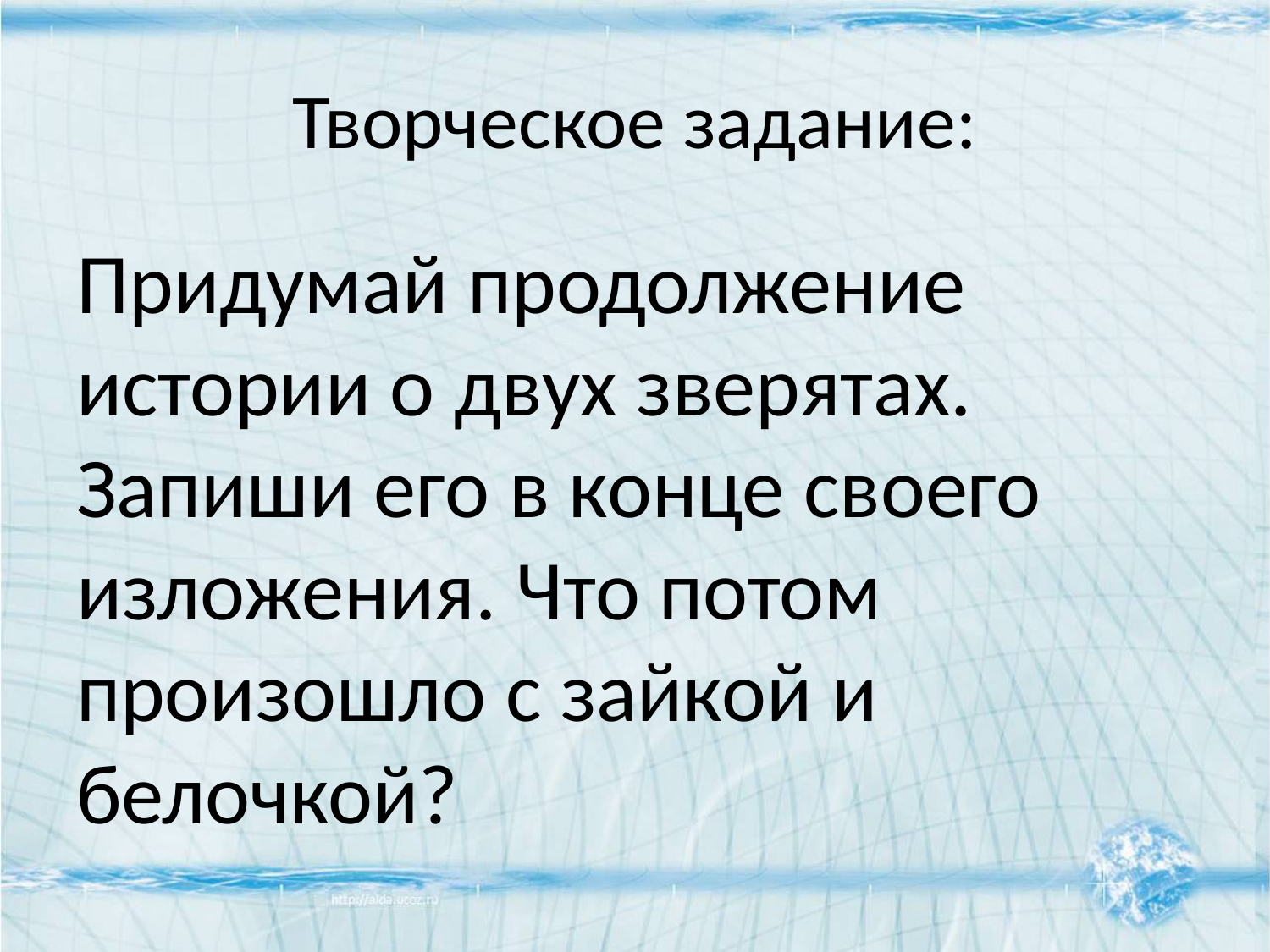

# Творческое задание:
Придумай продолжение истории о двух зверятах. Запиши его в конце своего изложения. Что потом произошло с зайкой и белочкой?